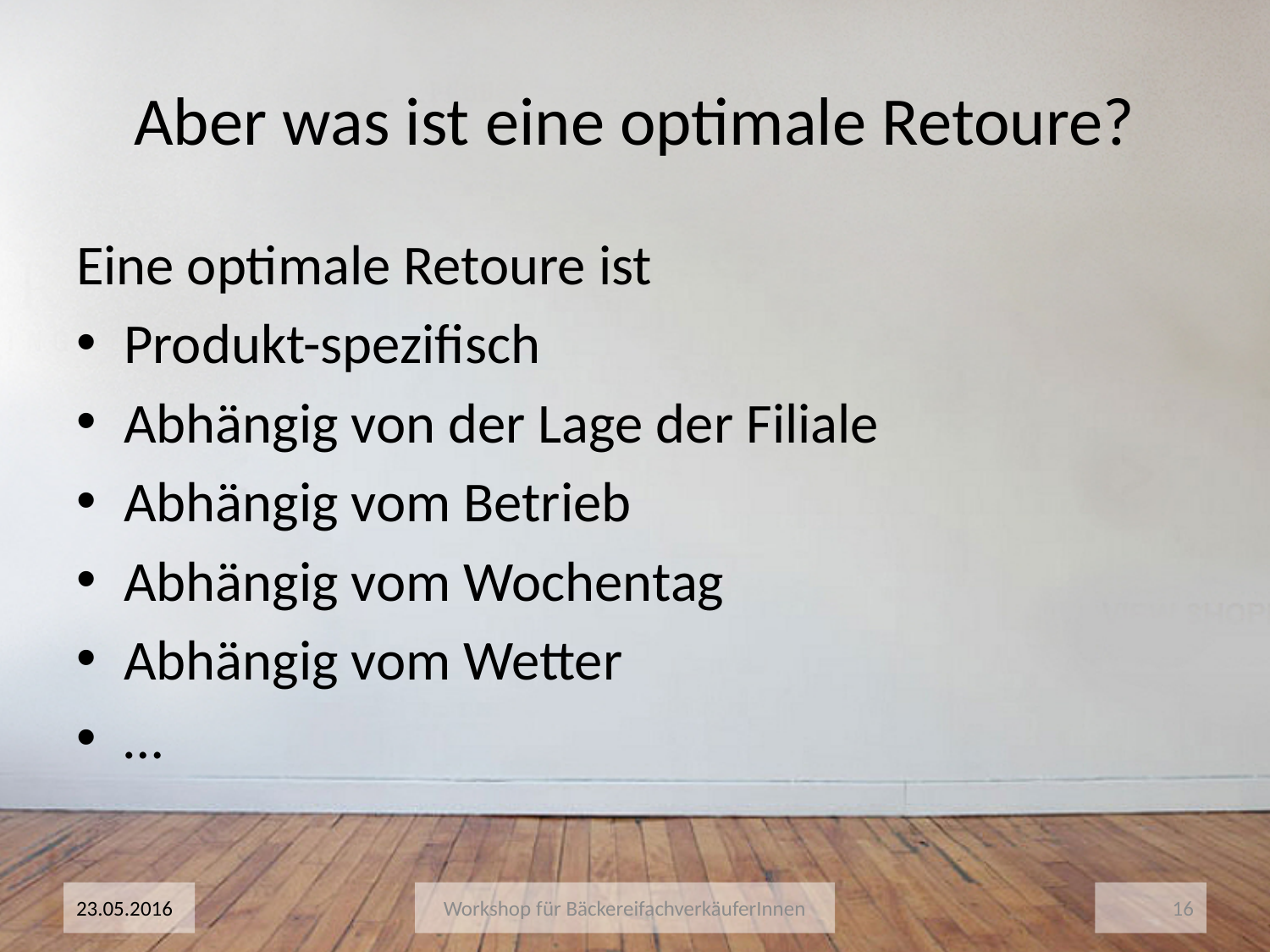

# Aber was ist eine optimale Retoure?
Eine optimale Retoure ist
Produkt-spezifisch
Abhängig von der Lage der Filiale
Abhängig vom Betrieb
Abhängig vom Wochentag
Abhängig vom Wetter
…

23.05.2016
Workshop für BäckereifachverkäuferInnen
16